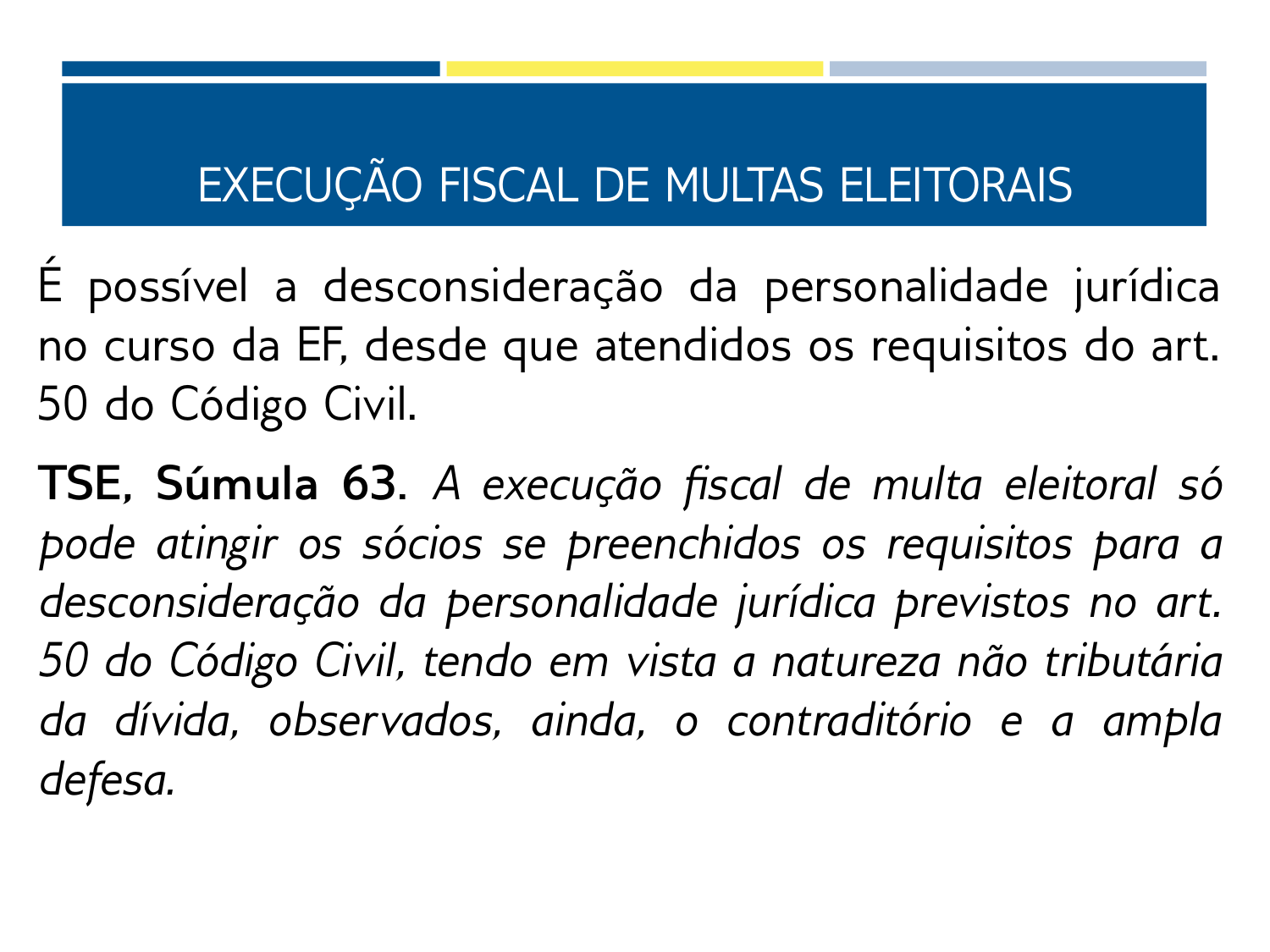

# EXECUÇÃO FISCAL DE MULTAS ELEITORAIS
É possível a desconsideração da personalidade jurídica no curso da EF, desde que atendidos os requisitos do art. 50 do Código Civil.
TSE, Súmula 63. A execução fiscal de multa eleitoral só pode atingir os sócios se preenchidos os requisitos para a desconsideração da personalidade jurídica previstos no art. 50 do Código Civil, tendo em vista a natureza não tributária da dívida, observados, ainda, o contraditório e a ampla defesa.